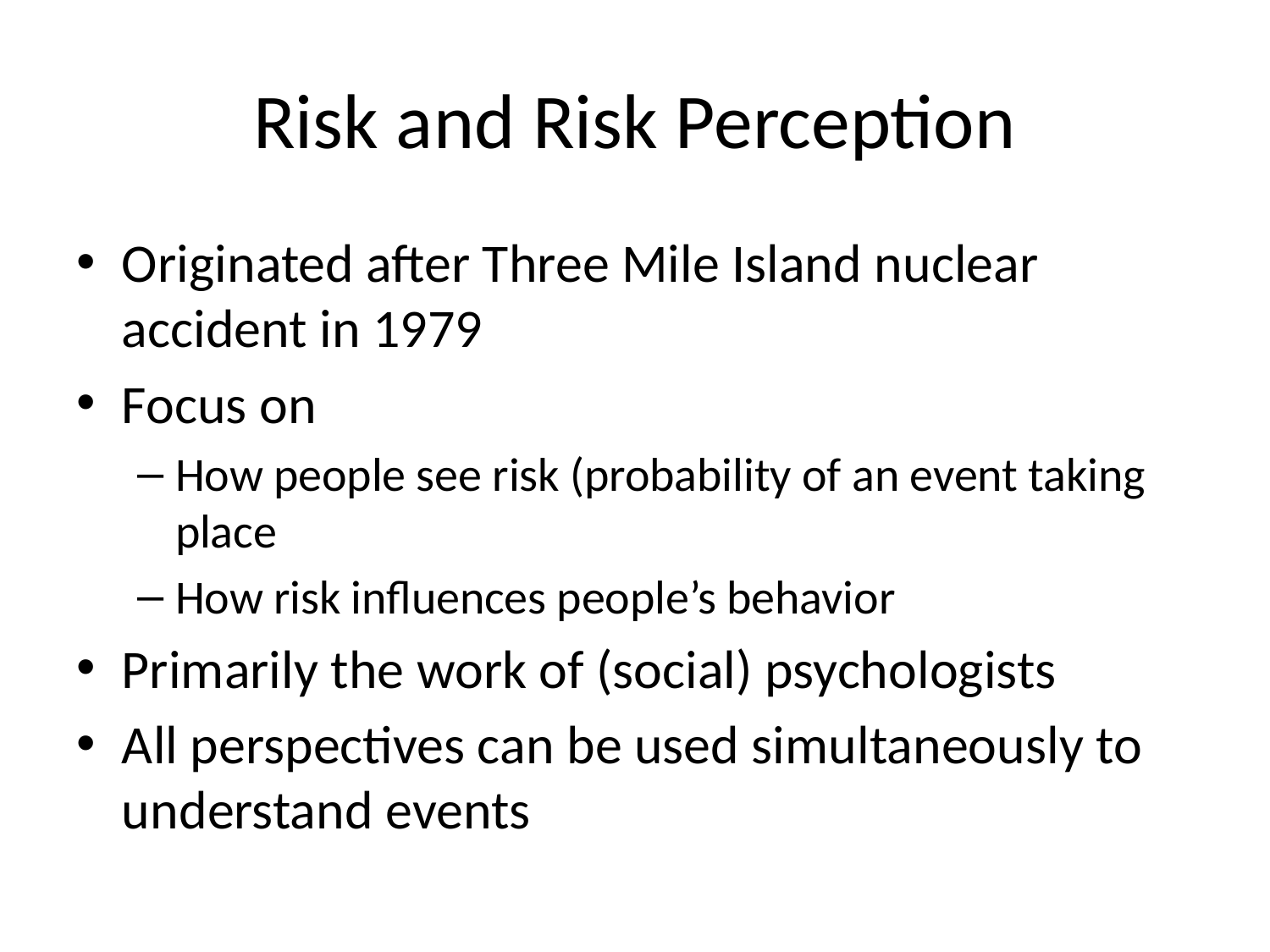

# Risk and Risk Perception
Originated after Three Mile Island nuclear accident in 1979
Focus on
How people see risk (probability of an event taking place
How risk influences people’s behavior
Primarily the work of (social) psychologists
All perspectives can be used simultaneously to understand events